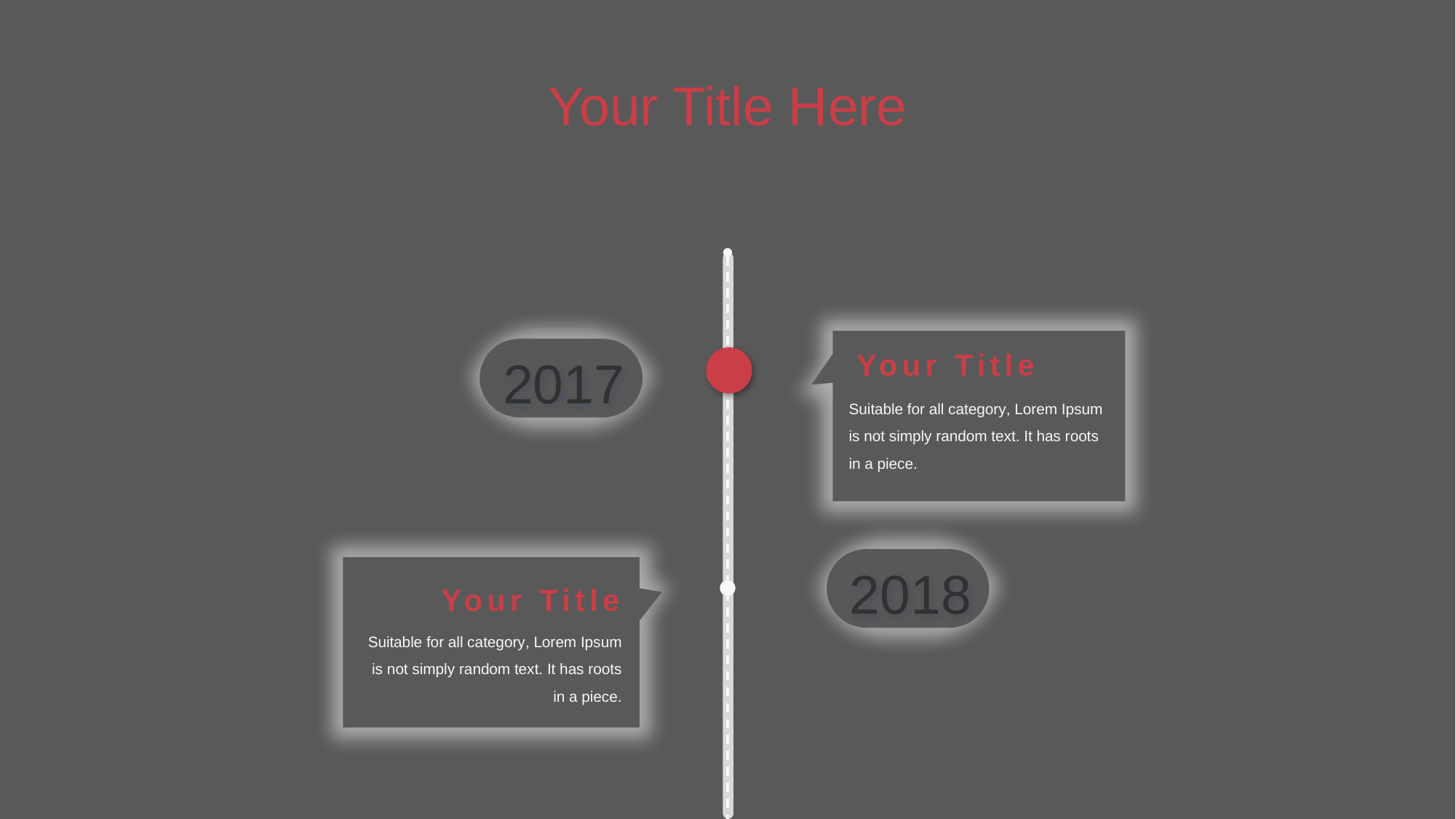

Your Title Here

Your Title
Suitable for all category, Lorem Ipsum is not simply random text. It has roots in a piece.

2017

2018

Your Title
Suitable for all category, Lorem Ipsum is not simply random text. It has roots in a piece.